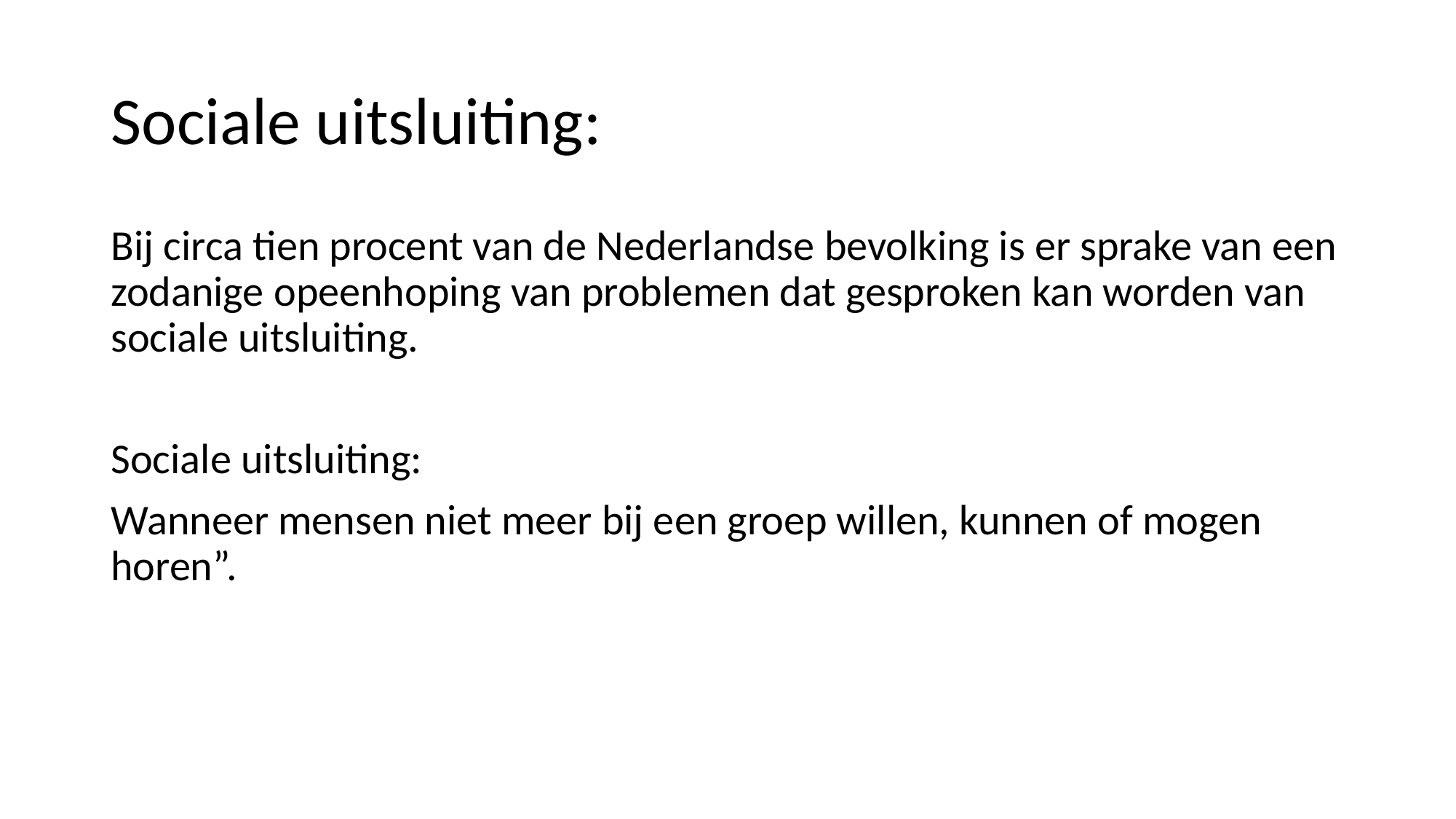

# Sociale uitsluiting:
Bij circa tien procent van de Nederlandse bevolking is er sprake van een zodanige opeenhoping van problemen dat gesproken kan worden van sociale uitsluiting.

Sociale uitsluiting:
Wanneer mensen niet meer bij een groep willen, kunnen of mogen horen”.